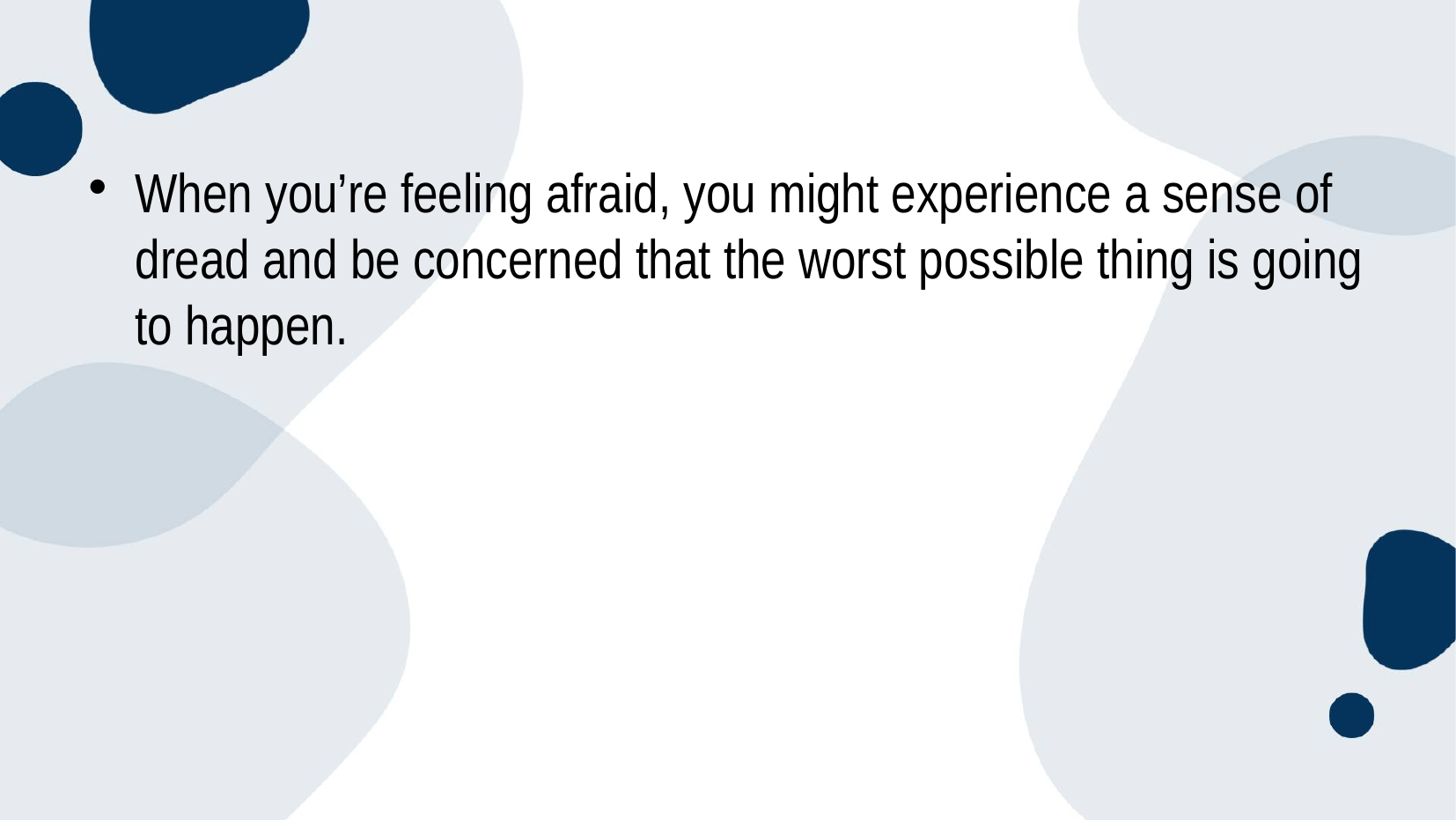

#
When you’re feeling afraid, you might experience a sense of dread and be concerned that the worst possible thing is going to happen.